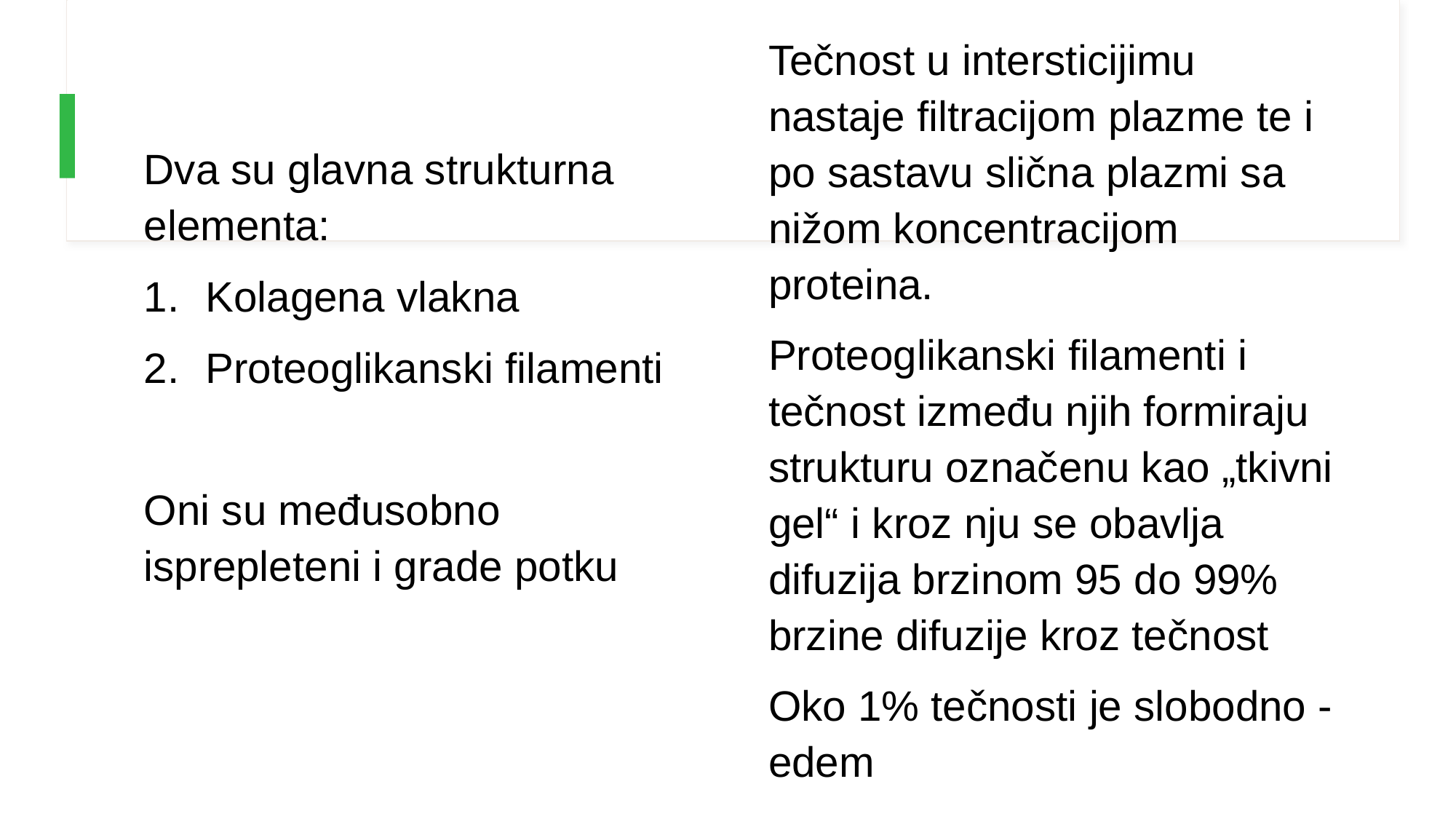

Tečnost u intersticijimu nastaje filtracijom plazme te i po sastavu slična plazmi sa nižom koncentracijom proteina.
Proteoglikanski filamenti i tečnost između njih formiraju strukturu označenu kao „tkivni gel“ i kroz nju se obavlja difuzija brzinom 95 do 99% brzine difuzije kroz tečnost
Oko 1% tečnosti je slobodno - edem
Dva su glavna strukturna elementa:
Kolagena vlakna
Proteoglikanski filamenti

Oni su međusobno isprepleteni i grade potku